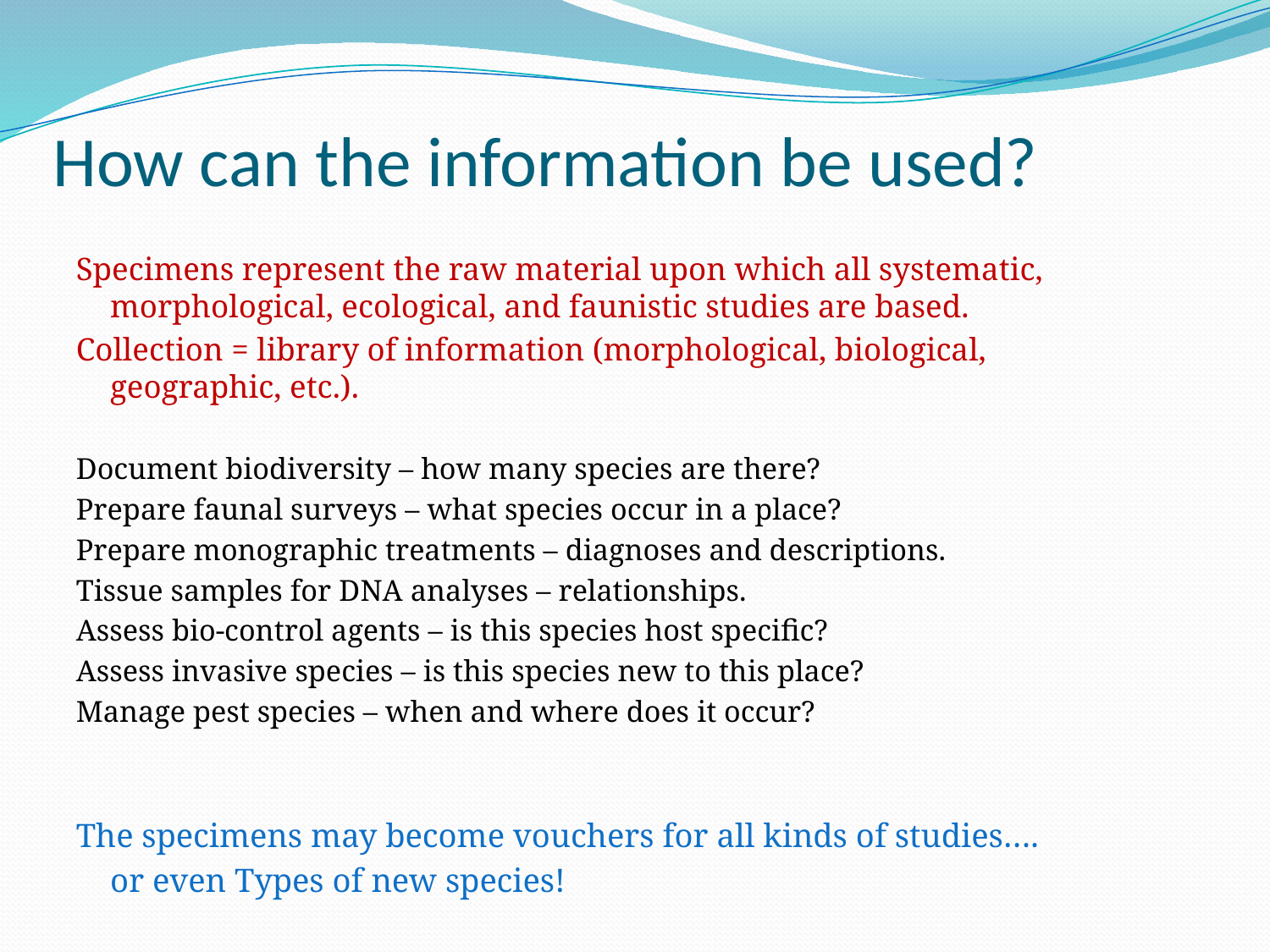

# How can the information be used?
Specimens represent the raw material upon which all systematic, morphological, ecological, and faunistic studies are based.
Collection = library of information (morphological, biological, geographic, etc.).

Document biodiversity – how many species are there?
Prepare faunal surveys – what species occur in a place?
Prepare monographic treatments – diagnoses and descriptions.
Tissue samples for DNA analyses – relationships.
Assess bio-control agents – is this species host specific?
Assess invasive species – is this species new to this place?
Manage pest species – when and where does it occur?

The specimens may become vouchers for all kinds of studies….
	or even Types of new species!